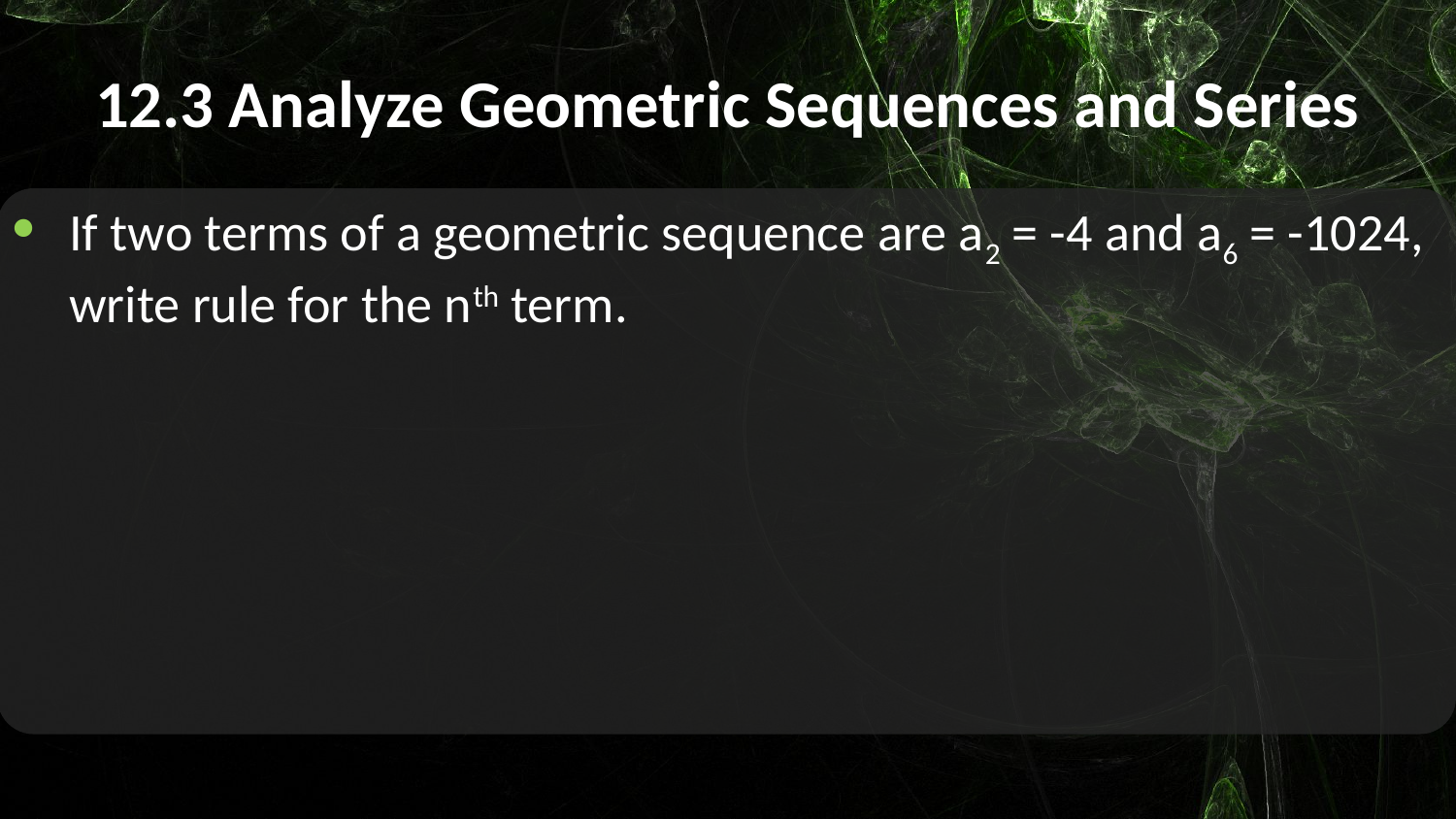

# 12.3 Analyze Geometric Sequences and Series
If two terms of a geometric sequence are a2 = -4 and a6 = -1024, write rule for the nth term.